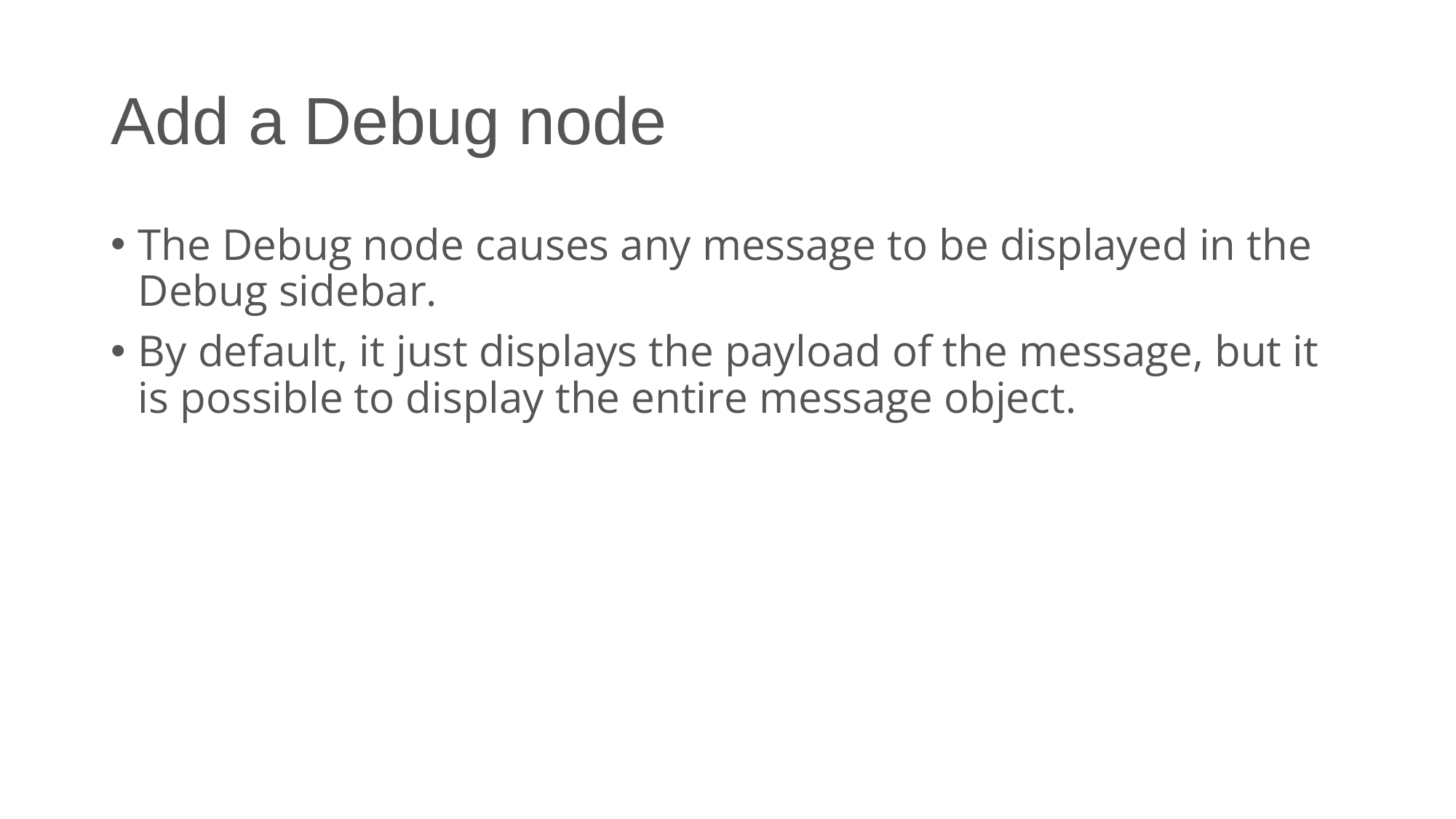

# Add a Debug node
The Debug node causes any message to be displayed in the Debug sidebar.
By default, it just displays the payload of the message, but it is possible to display the entire message object.